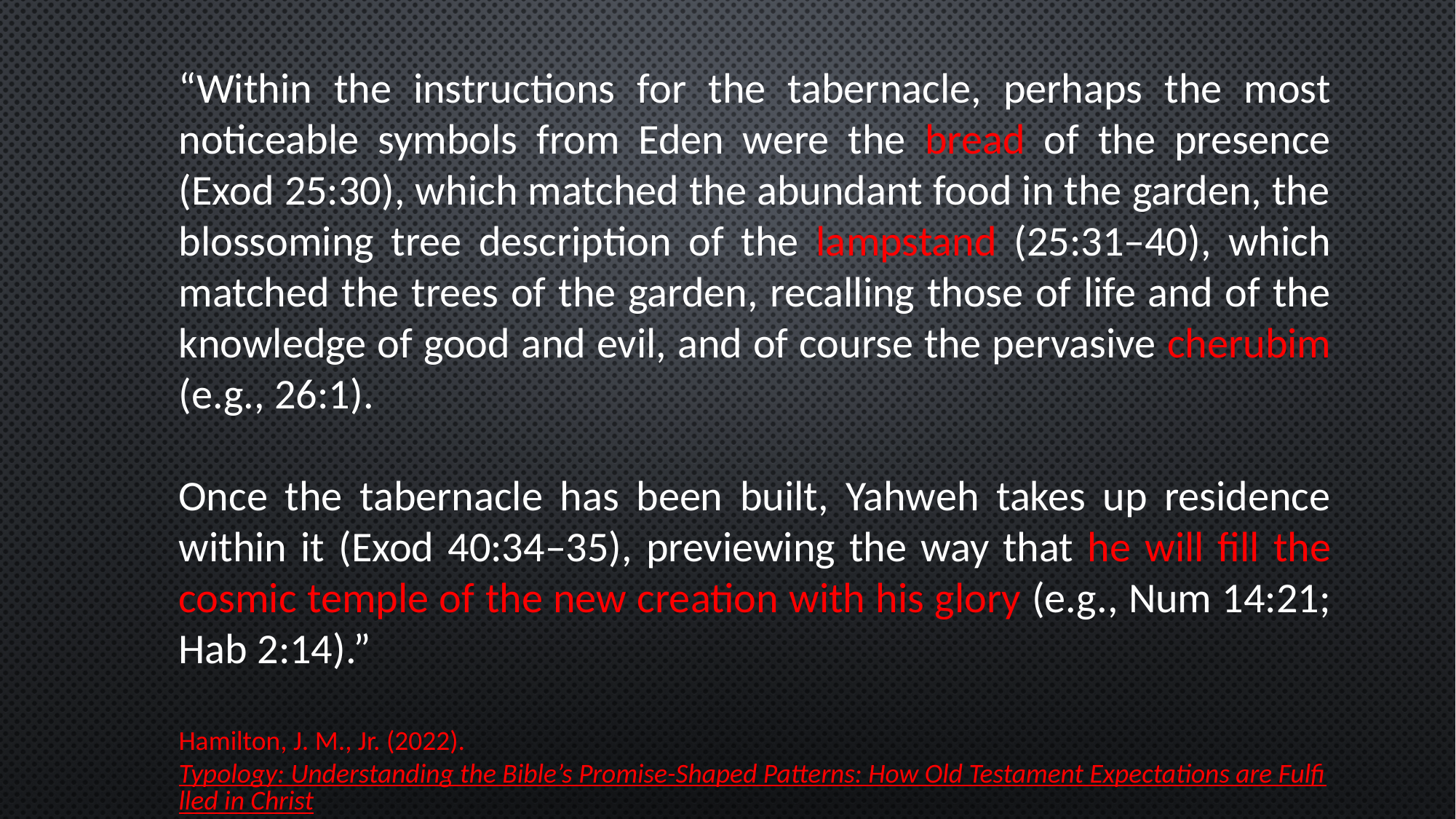

“Within the instructions for the tabernacle, perhaps the most noticeable symbols from Eden were the bread of the presence (Exod 25:30), which matched the abundant food in the garden, the blossoming tree description of the lampstand (25:31–40), which matched the trees of the garden, recalling those of life and of the knowledge of good and evil, and of course the pervasive cherubim (e.g., 26:1).

Once the tabernacle has been built, Yahweh takes up residence within it (Exod 40:34–35), previewing the way that he will fill the cosmic temple of the new creation with his glory (e.g., Num 14:21; Hab 2:14).”

Hamilton, J. M., Jr. (2022). Typology: Understanding the Bible’s Promise-Shaped Patterns: How Old Testament Expectations are Fulfilled in Christ (pp. 231–232). Zondervan Academic.